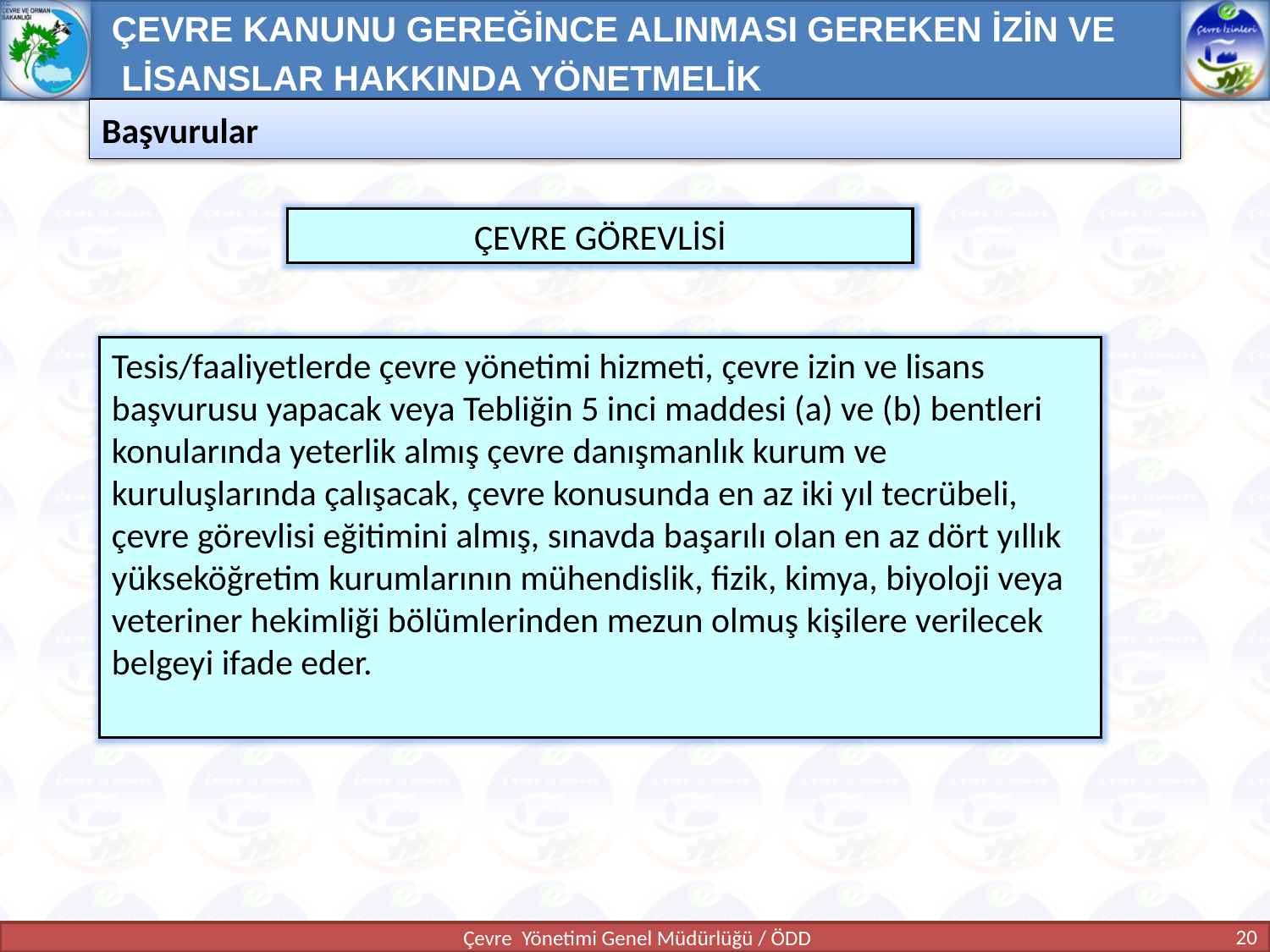

ÇEVRE KANUNU GEREĞİNCE ALINMASI GEREKEN İZİN VE
 LİSANSLAR HAKKINDA YÖNETMELİK
Başvurular
ÇEVRE GÖREVLİSİ
Tesis/faaliyetlerde çevre yönetimi hizmeti, çevre izin ve lisans başvurusu yapacak veya Tebliğin 5 inci maddesi (a) ve (b) bentleri konularında yeterlik almış çevre danışmanlık kurum ve kuruluşlarında çalışacak, çevre konusunda en az iki yıl tecrübeli, çevre görevlisi eğitimini almış, sınavda başarılı olan en az dört yıllık yükseköğretim kurumlarının mühendislik, fizik, kimya, biyoloji veya veteriner hekimliği bölümlerinden mezun olmuş kişilere verilecek belgeyi ifade eder.

20
Çevre  Yönetimi Genel Müdürlüğü / ÖDD